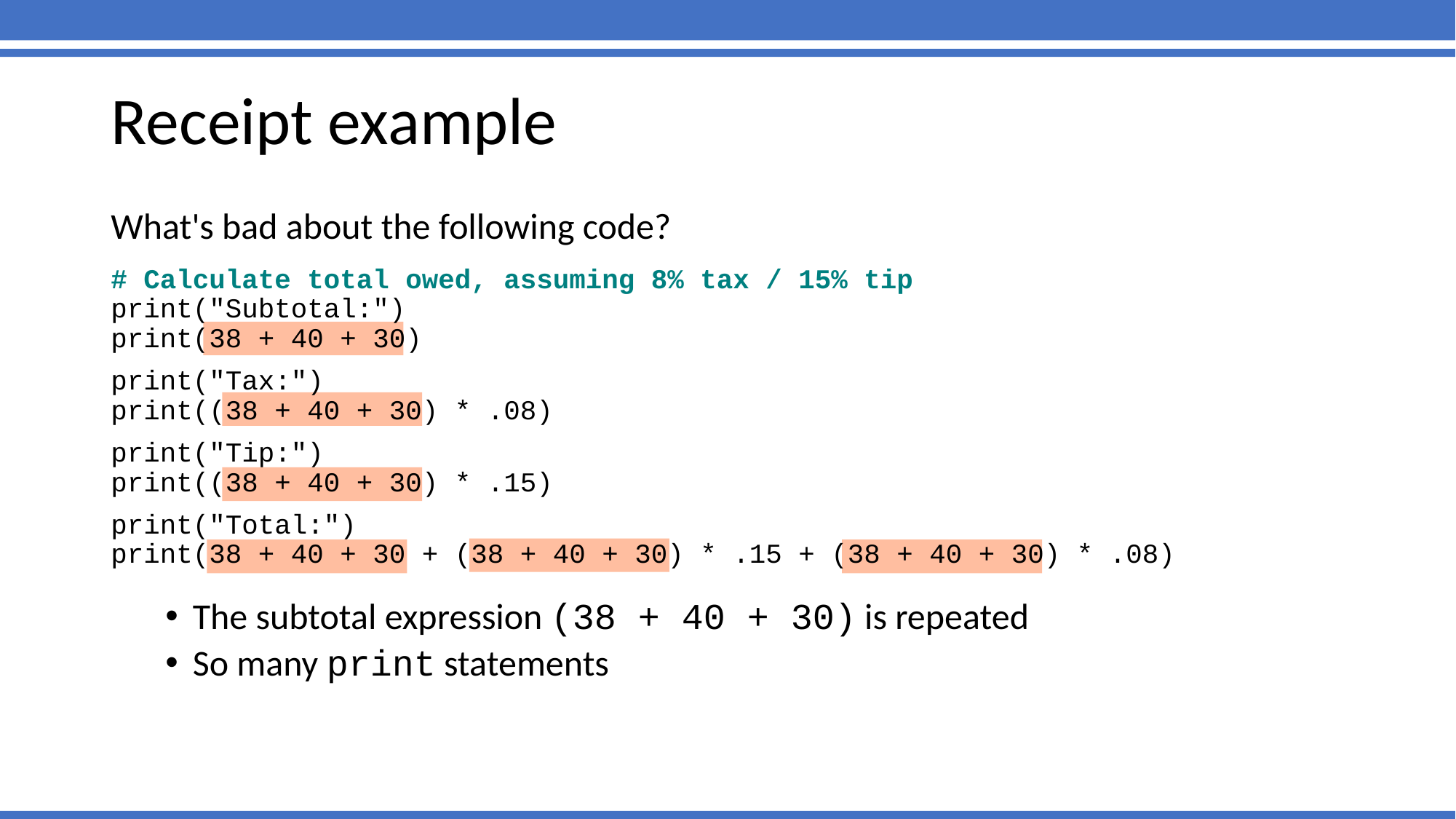

# Receipt example
What's bad about the following code?

# Calculate total owed, assuming 8% tax / 15% tip
print("Subtotal:")
print(38 + 40 + 30)

print("Tax:")
print((38 + 40 + 30) * .08)

print("Tip:")
print((38 + 40 + 30) * .15)

print("Total:")
print(38 + 40 + 30 + (38 + 40 + 30) * .15 + (38 + 40 + 30) * .08)

The subtotal expression (38 + 40 + 30) is repeated
So many print statements